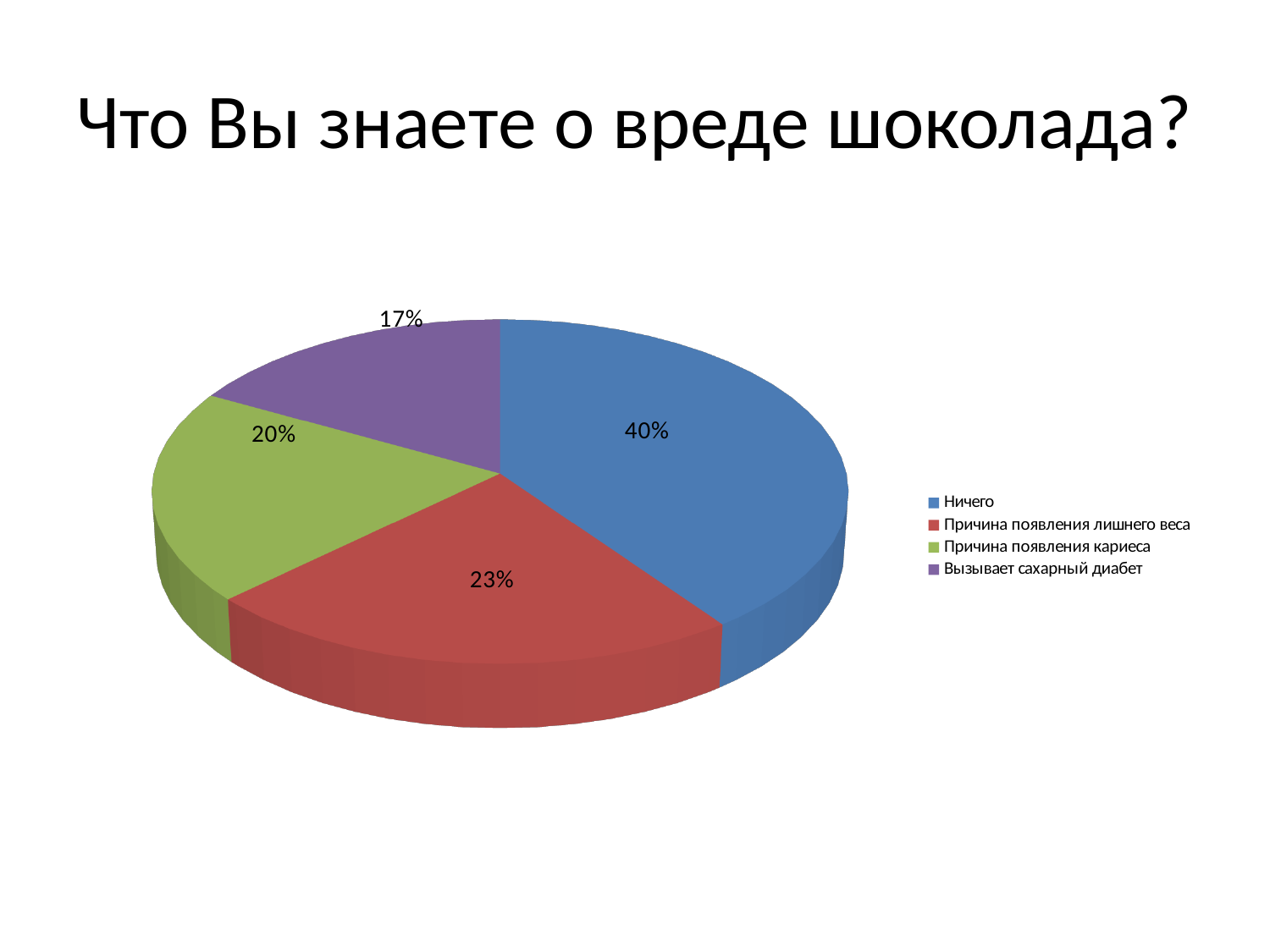

# Что Вы знаете о вреде шоколада?

[unsupported chart]